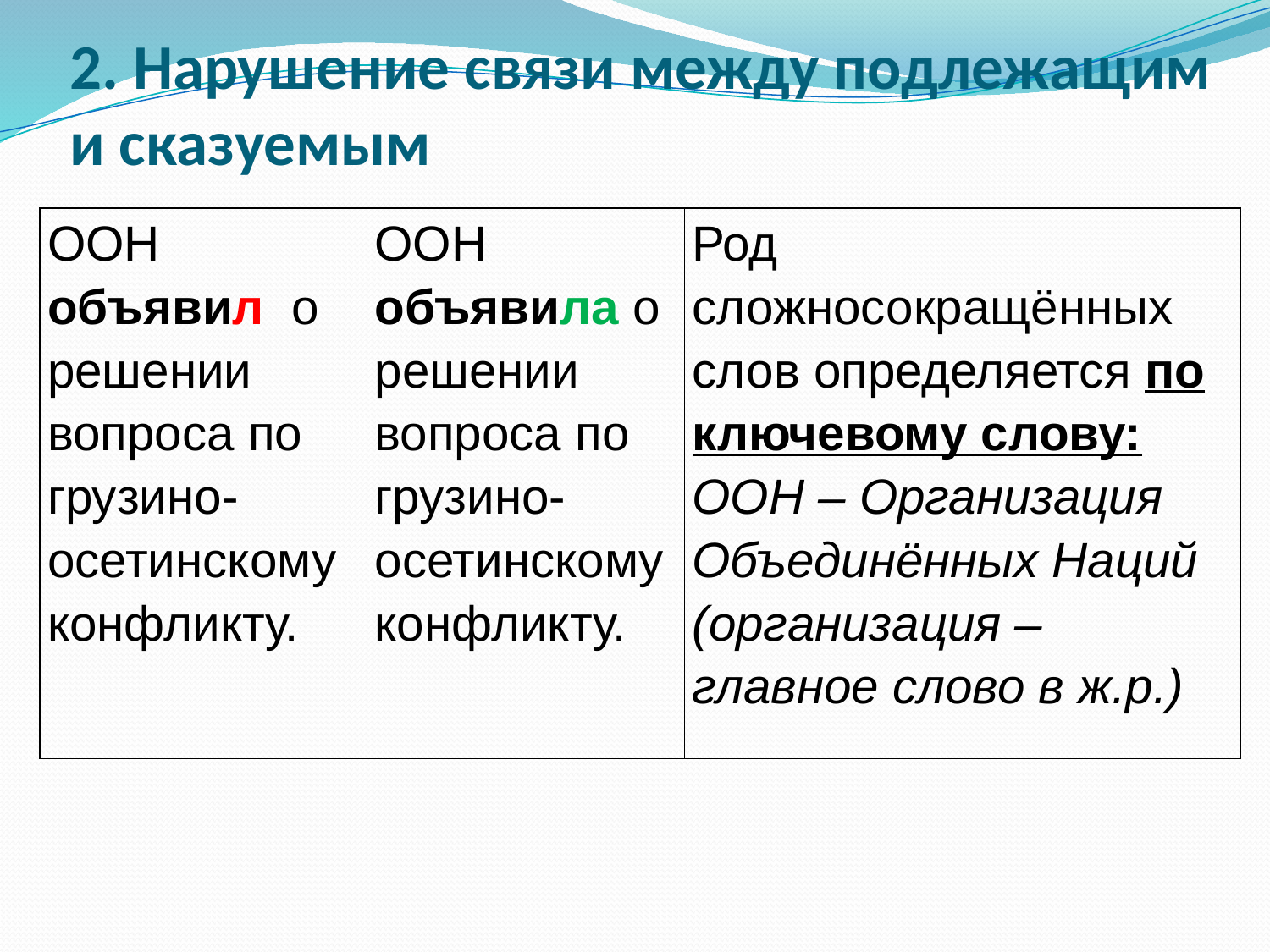

# 2. Нарушение связи между подлежащим и сказуемым
| ООН объявил о решении вопроса по грузино-осетинскому конфликту. | ООН объявила о решении вопроса по грузино-осетинскому конфликту. | Род сложносокращённых слов определяется по ключевому слову: ООН – Организация Объединённых Наций (организация – главное слово в ж.р.) |
| --- | --- | --- |